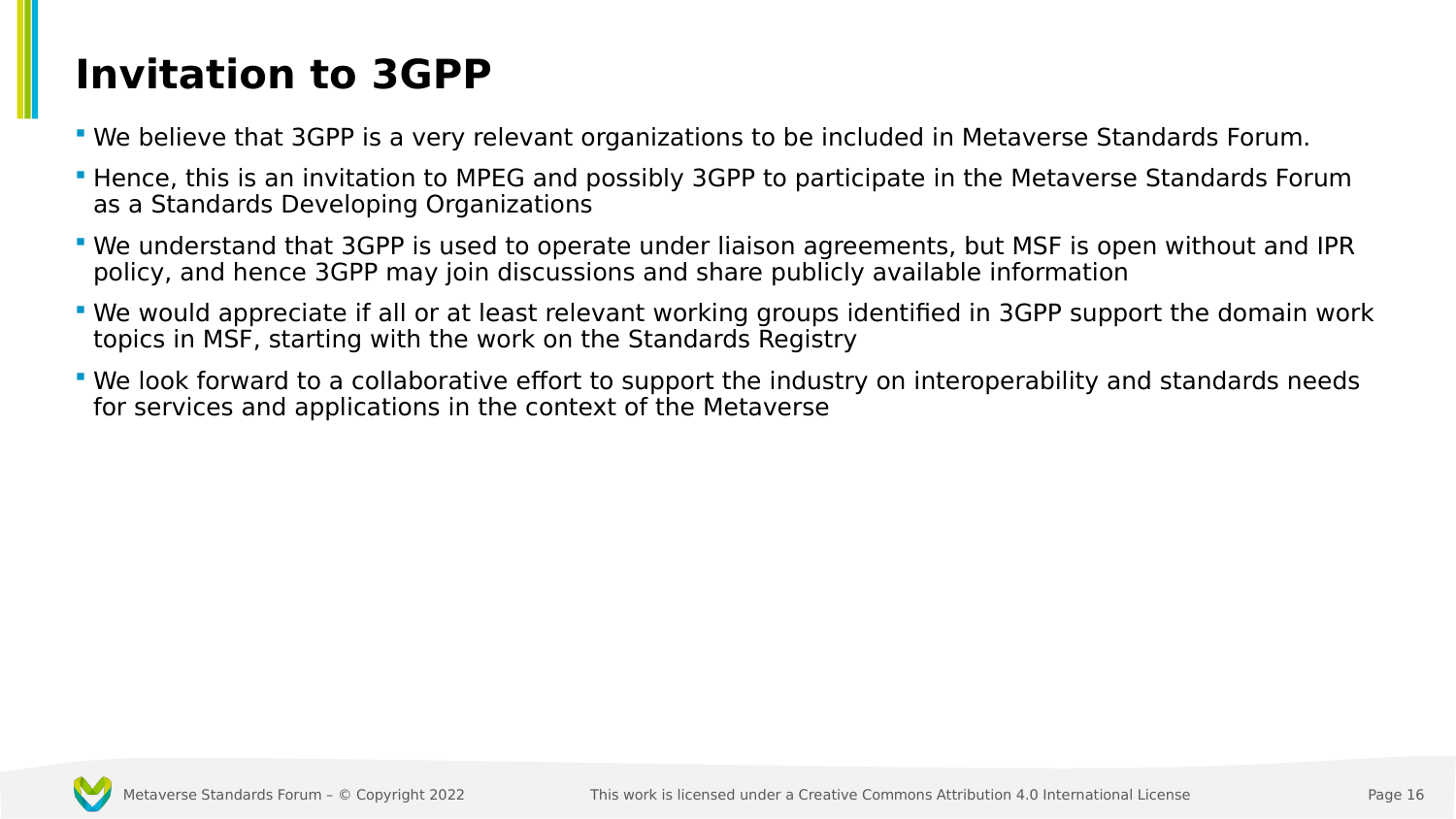

# Invitation to 3GPP
We believe that 3GPP is a very relevant organizations to be included in Metaverse Standards Forum.
Hence, this is an invitation to MPEG and possibly 3GPP to participate in the Metaverse Standards Forum as a Standards Developing Organizations
We understand that 3GPP is used to operate under liaison agreements, but MSF is open without and IPR policy, and hence 3GPP may join discussions and share publicly available information
We would appreciate if all or at least relevant working groups identified in 3GPP support the domain work topics in MSF, starting with the work on the Standards Registry
We look forward to a collaborative effort to support the industry on interoperability and standards needs for services and applications in the context of the Metaverse